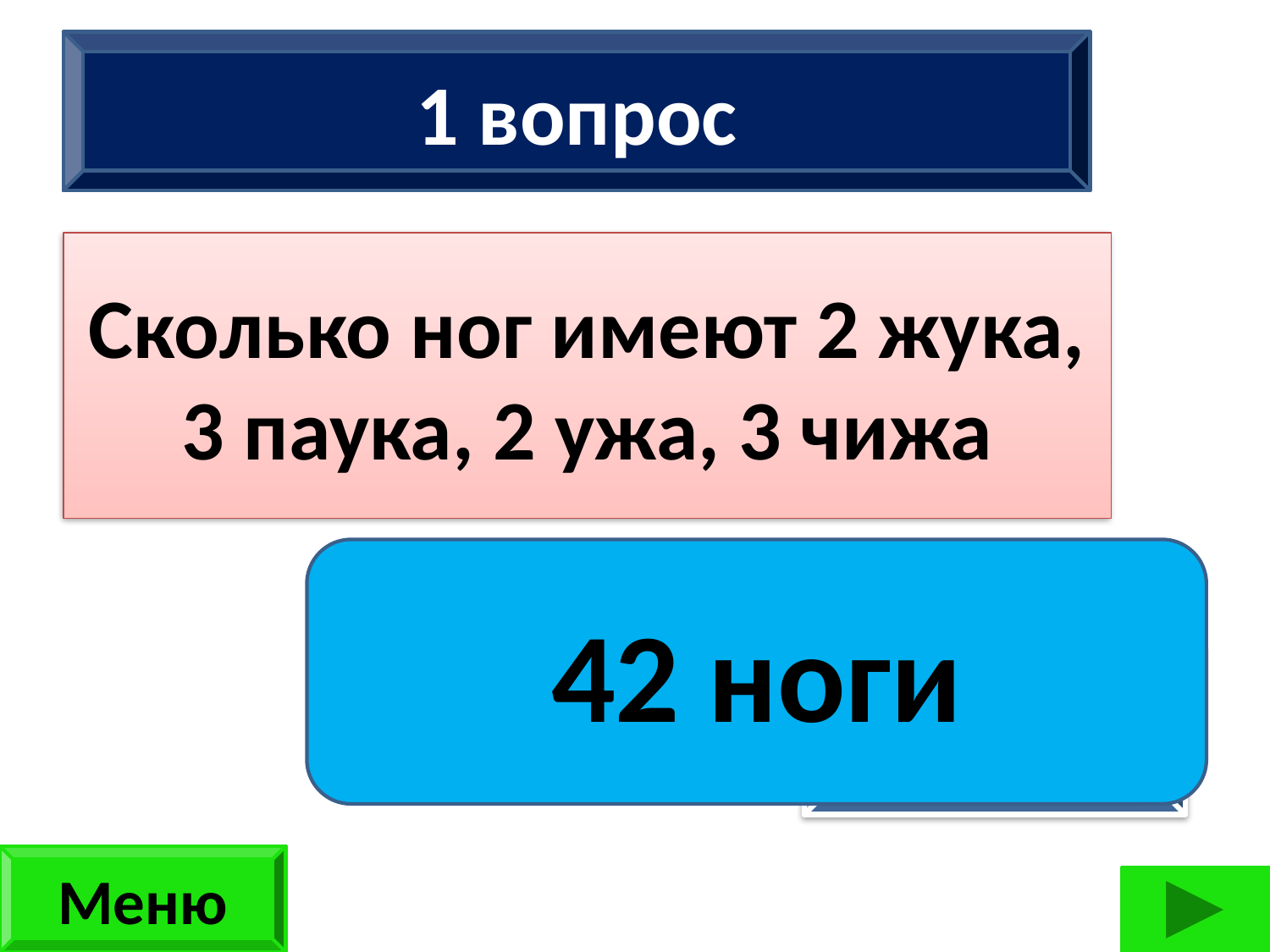

1 вопрос
Сколько ног имеют 2 жука, 3 паука, 2 ужа, 3 чижа
42 ноги
Сколько ног имеют 2 жука, 3 паука, 2 ужа, 3 чижа? (42 ноги)
ответ
Меню